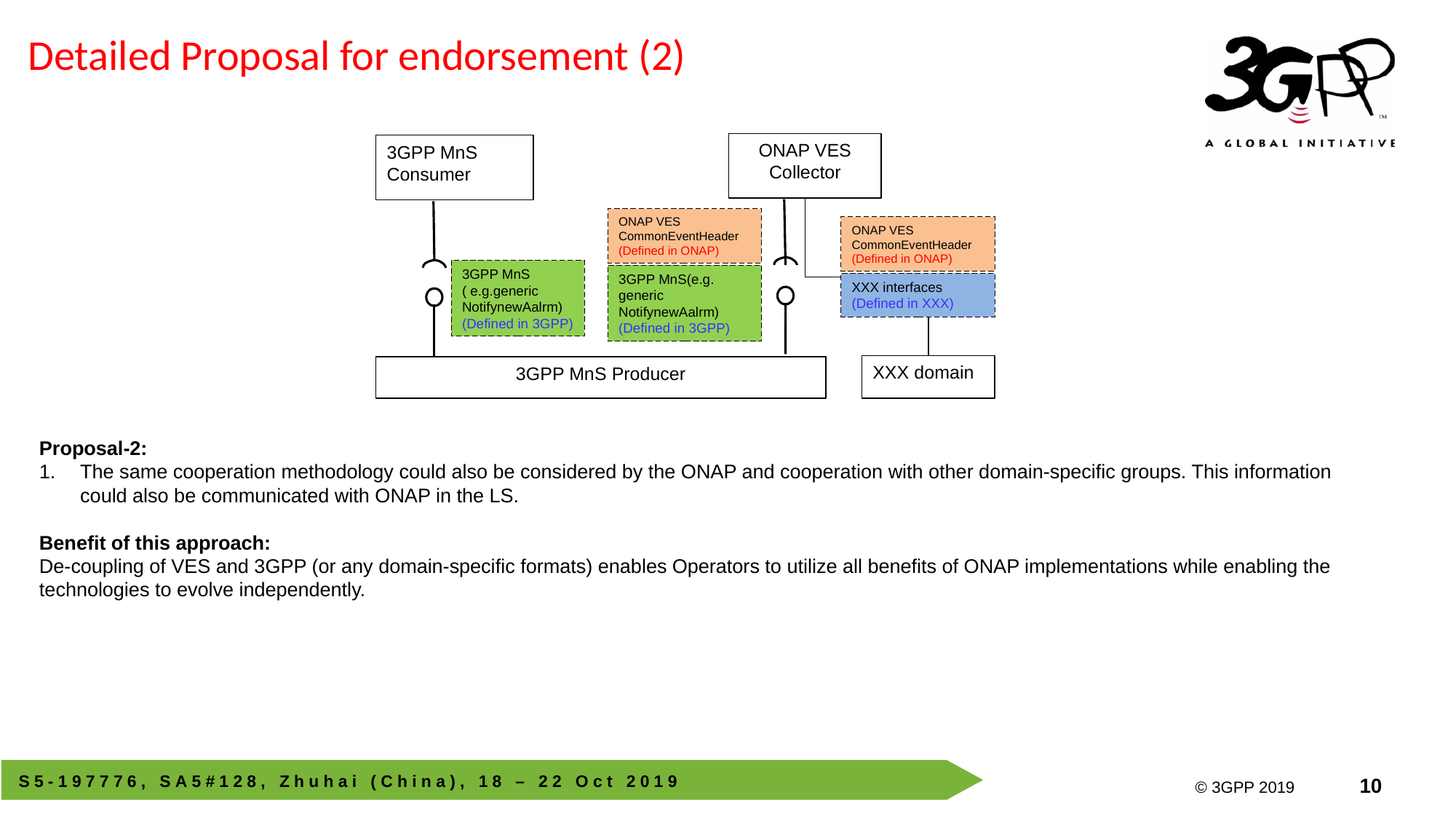

# Detailed Proposal for endorsement (2)
ONAP VES Collector
3GPP MnS Consumer
ONAP VES CommonEventHeader
(Defined in ONAP)
ONAP VES CommonEventHeader
(Defined in ONAP)

3GPP MnS ( e.g.generic NotifynewAalrm)
(Defined in 3GPP)

3GPP MnS(e.g. generic NotifynewAalrm)
(Defined in 3GPP)
XXX interfaces
(Defined in XXX)

XXX domain
3GPP MnS Producer
Proposal-2:
The same cooperation methodology could also be considered by the ONAP and cooperation with other domain-specific groups. This information could also be communicated with ONAP in the LS.

Benefit of this approach:
De-coupling of VES and 3GPP (or any domain-specific formats) enables Operators to utilize all benefits of ONAP implementations while enabling the technologies to evolve independently.